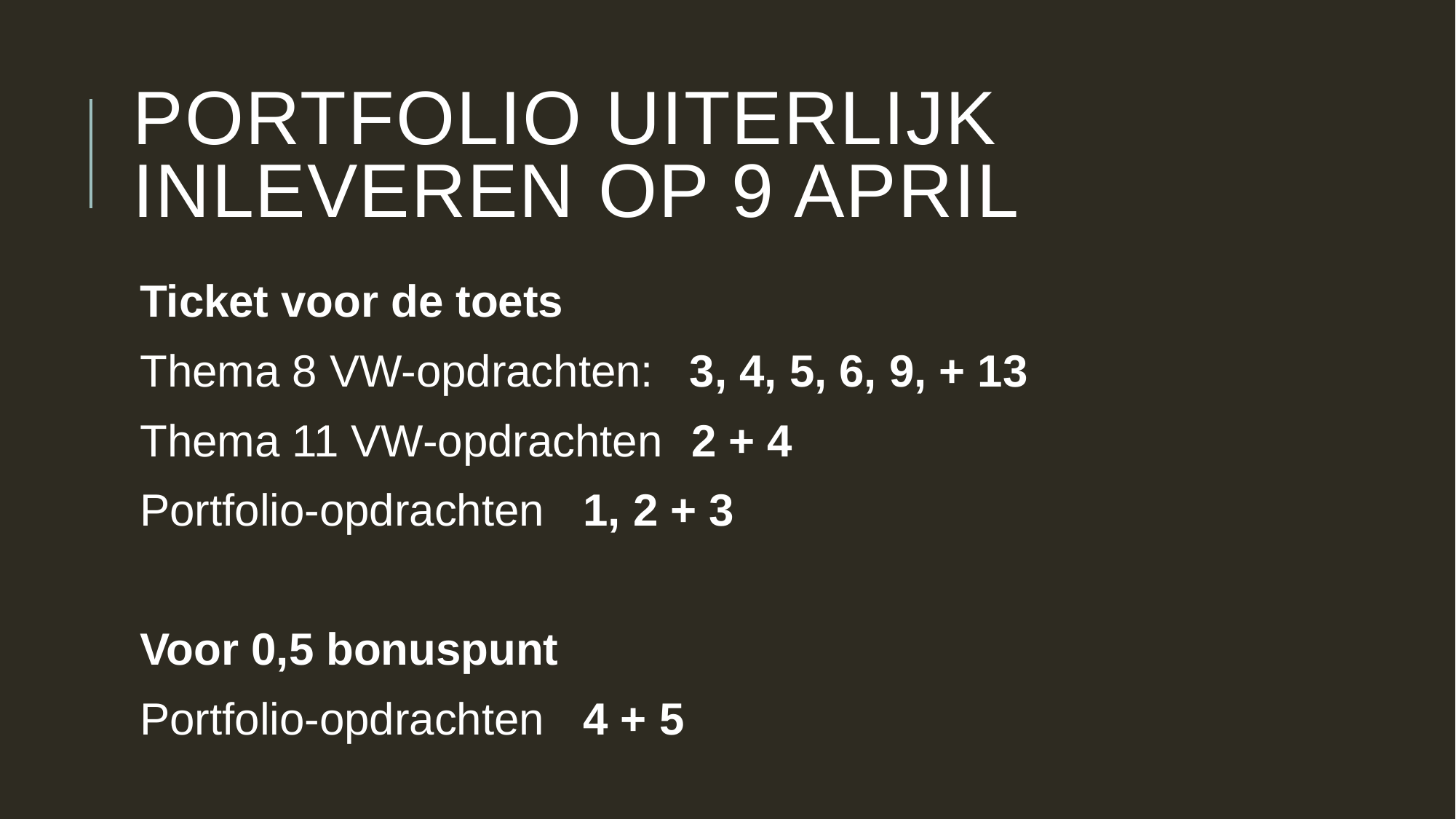

# Portfolio Uiterlijk Inleveren op 9 april
Ticket voor de toets
Thema 8 VW-opdrachten: 		 3, 4, 5, 6, 9, + 13
Thema 11 VW-opdrachten		 2 + 4
Portfolio-opdrachten 			 1, 2 + 3

Voor 0,5 bonuspunt
Portfolio-opdrachten			 4 + 5